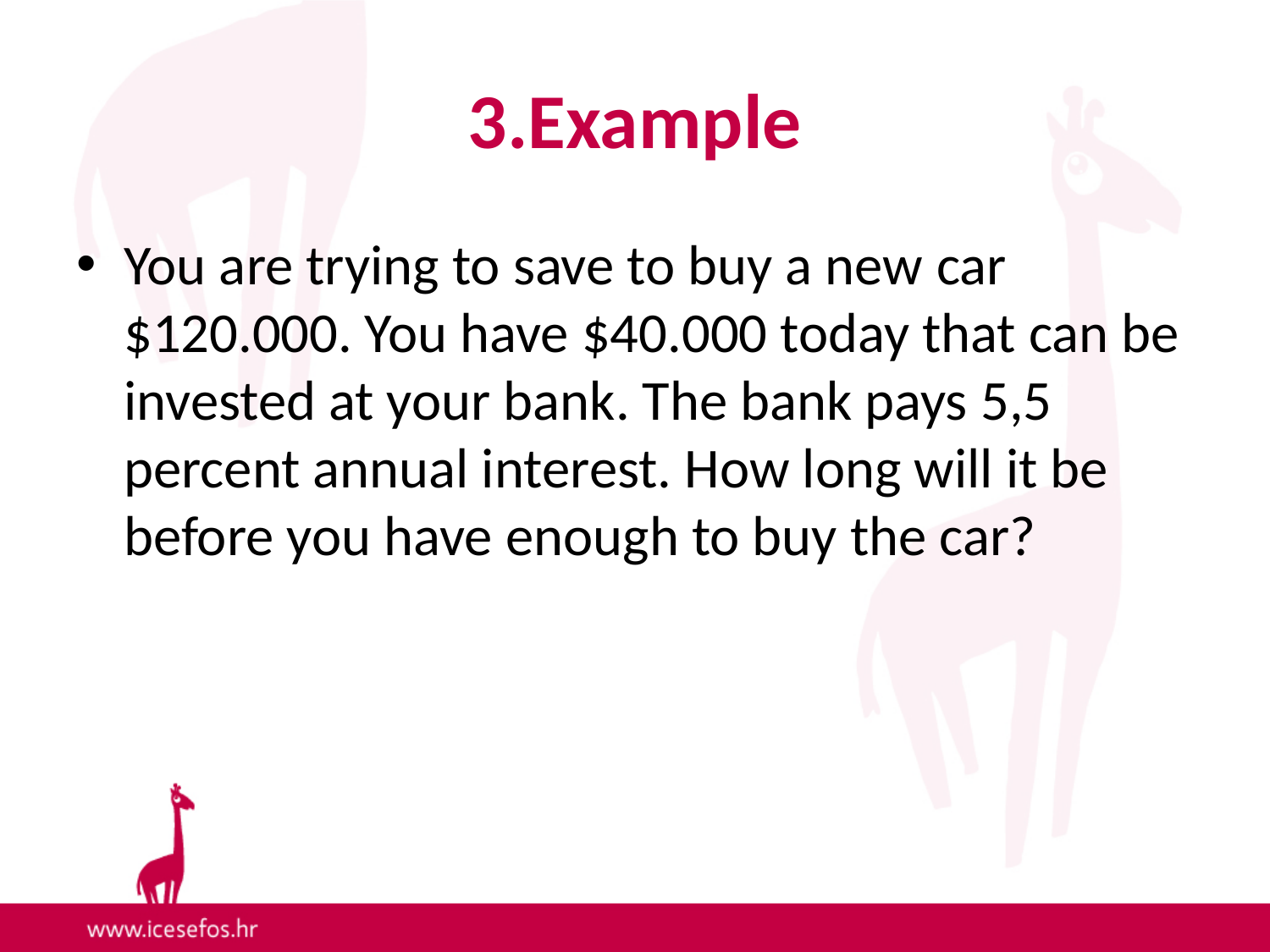

# 3.Example
You are trying to save to buy a new car $120.000. You have $40.000 today that can be invested at your bank. The bank pays 5,5 percent annual interest. How long will it be before you have enough to buy the car?